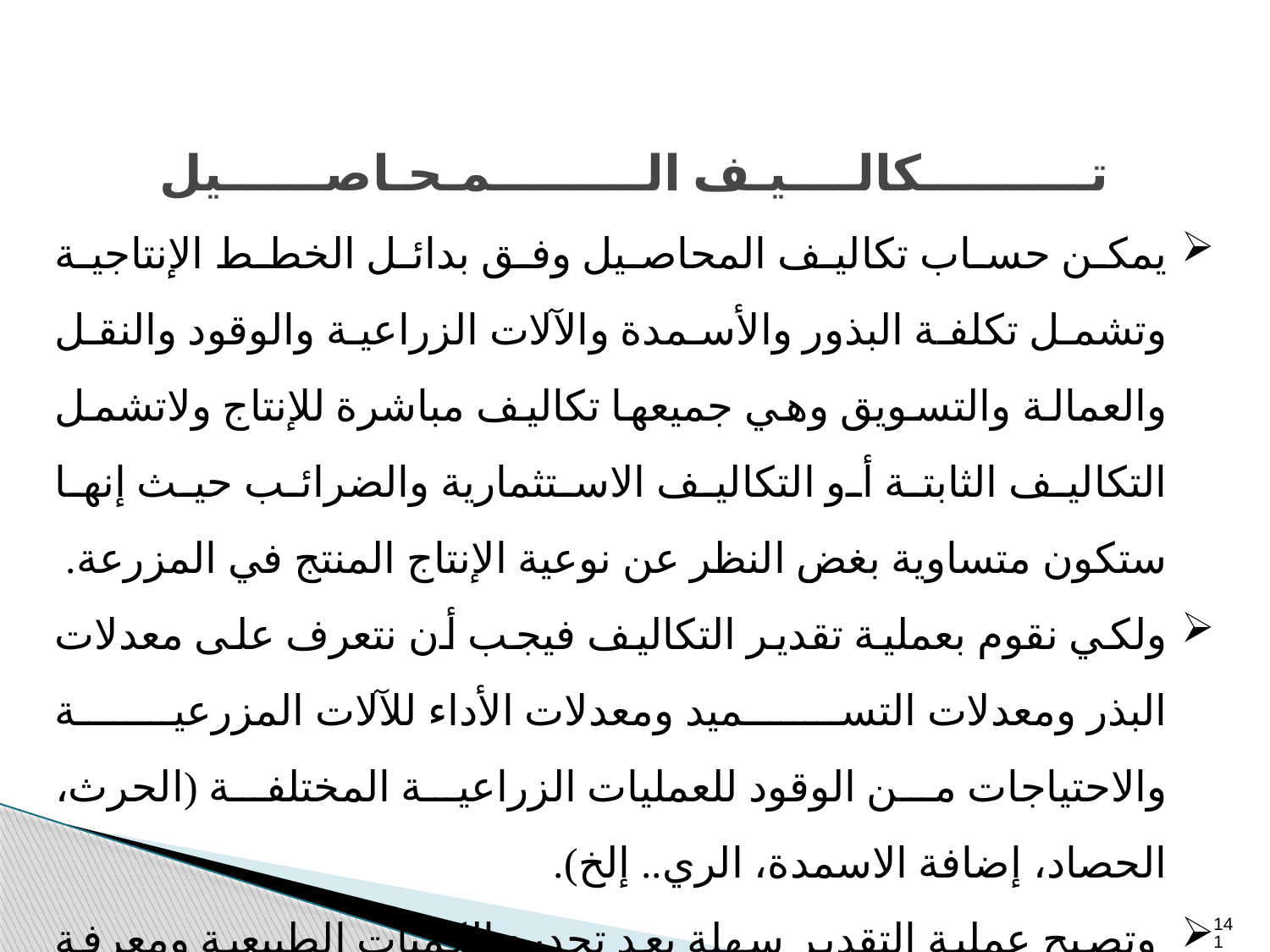

تــــــــــكالــــيـف الـــــــــمـحـاصــــــيل
يمكن حساب تكاليف المحاصيل وفق بدائل الخطط الإنتاجية وتشمل تكلفة البذور والأسمدة والآلات الزراعية والوقود والنقل والعمالة والتسويق وهي جميعها تكاليف مباشرة للإنتاج ولاتشمل التكاليف الثابتة أو التكاليف الاستثمارية والضرائب حيث إنها ستكون متساوية بغض النظر عن نوعية الإنتاج المنتج في المزرعة.
ولكي نقوم بعملية تقدير التكاليف فيجب أن نتعرف على معدلات البذر ومعدلات التسميد ومعدلات الأداء للآلات المزرعية والاحتياجات من الوقود للعمليات الزراعية المختلفة (الحرث، الحصاد، إضافة الاسمدة، الري.. إلخ).
 وتصبح عملية التقدير سهلة بعد تحديد الكميات الطبيعية ومعرفة الأسعار، ويلاحظ أن جميع بنود التكاليف هي تكاليف مباشرة.
141